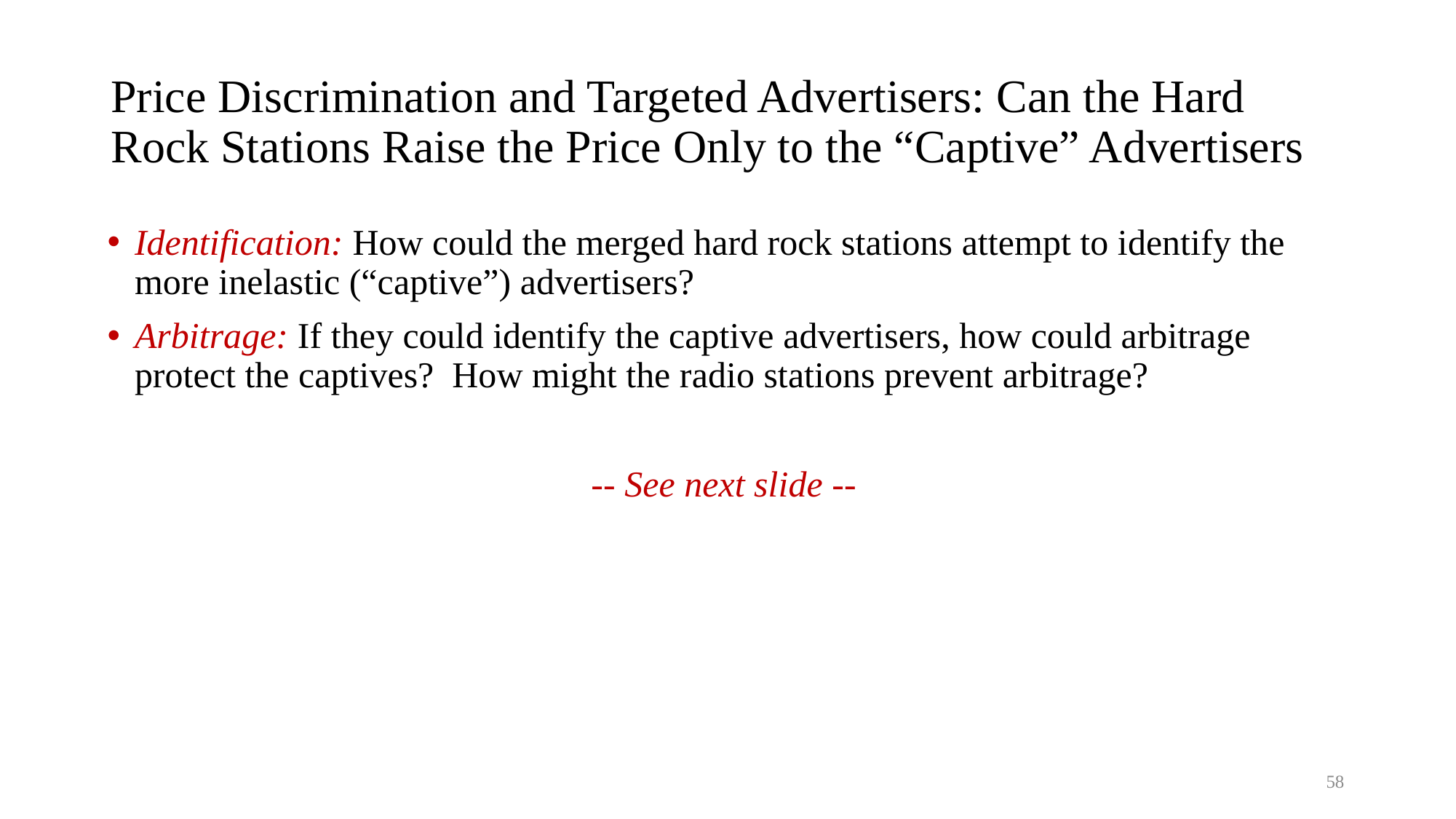

# Price Discrimination and Targeted Advertisers: Can the Hard Rock Stations Raise the Price Only to the “Captive” Advertisers
Identification: How could the merged hard rock stations attempt to identify the more inelastic (“captive”) advertisers?
Arbitrage: If they could identify the captive advertisers, how could arbitrage protect the captives?  How might the radio stations prevent arbitrage?

-- See next slide --
58